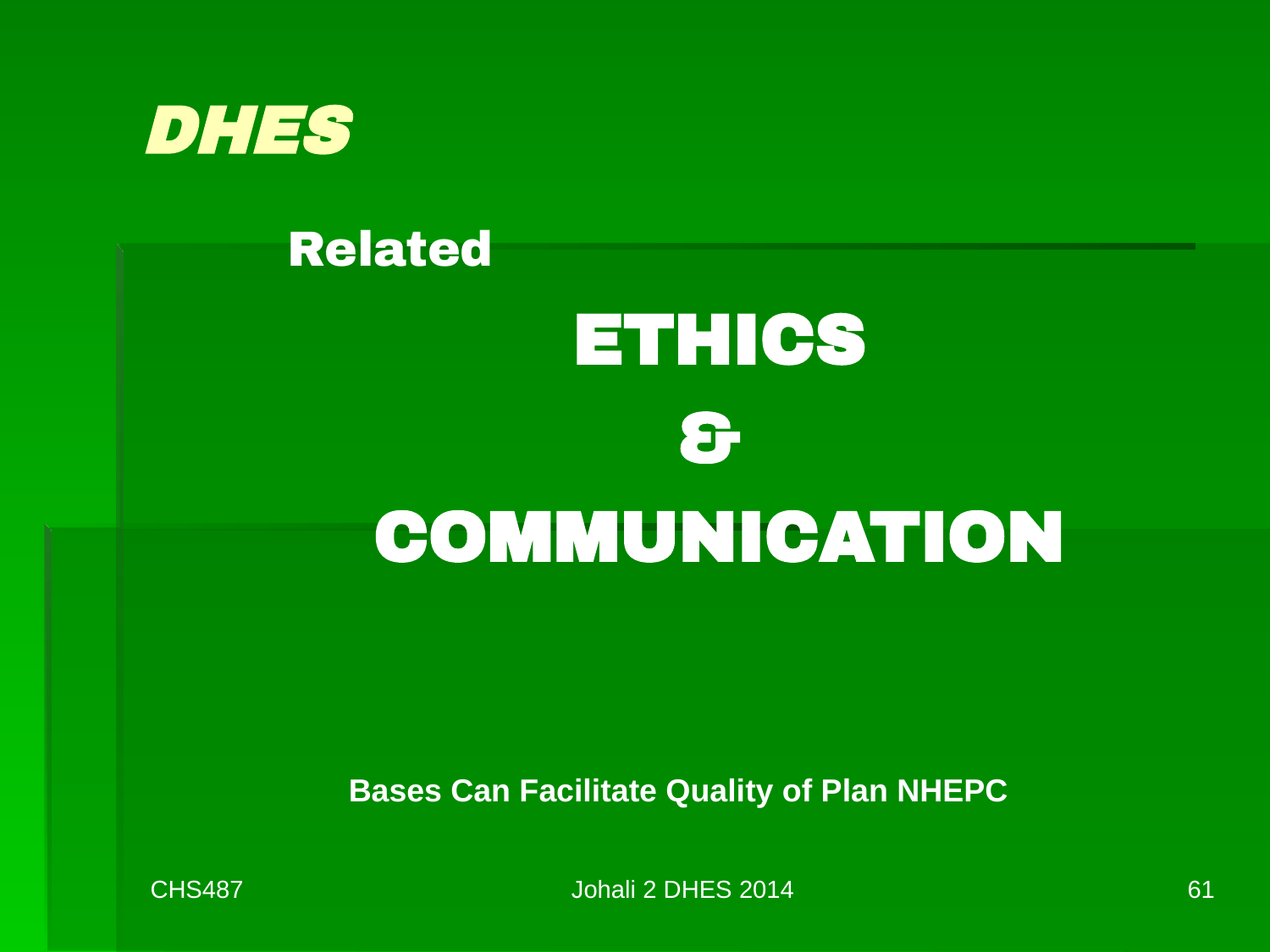

# DHES
Related
ETHICS
&
COMMUNICATION

Bases Can Facilitate Quality of Plan NHEPC
CHS487
Johali 2 DHES 2014
61